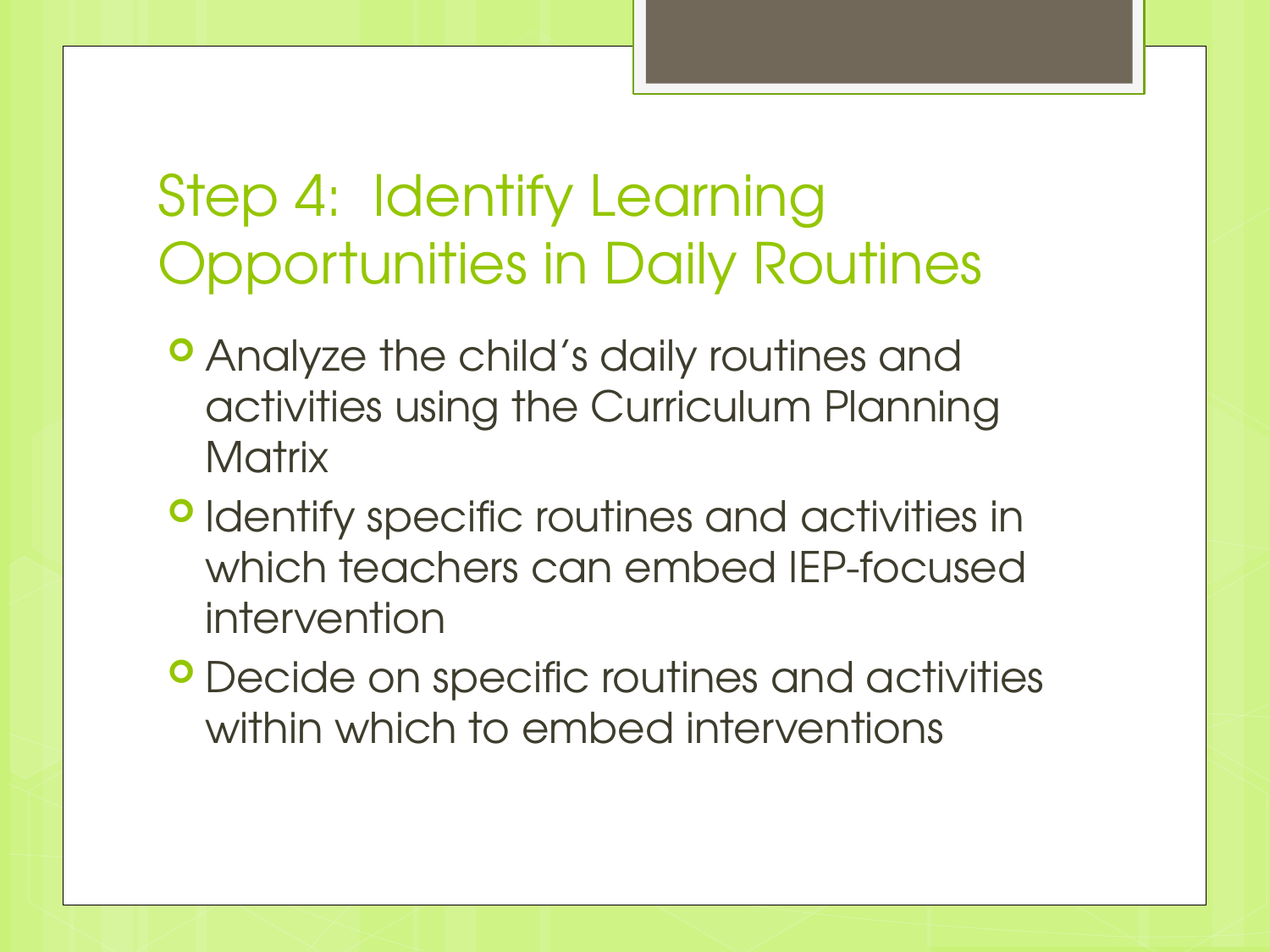

# Step 4:  Identify Learning Opportunities in Daily Routines
Analyze the child’s daily routines and activities using the Curriculum Planning Matrix
Identify specific routines and activities in which teachers can embed IEP-focused intervention
Decide on specific routines and activities within which to embed interventions